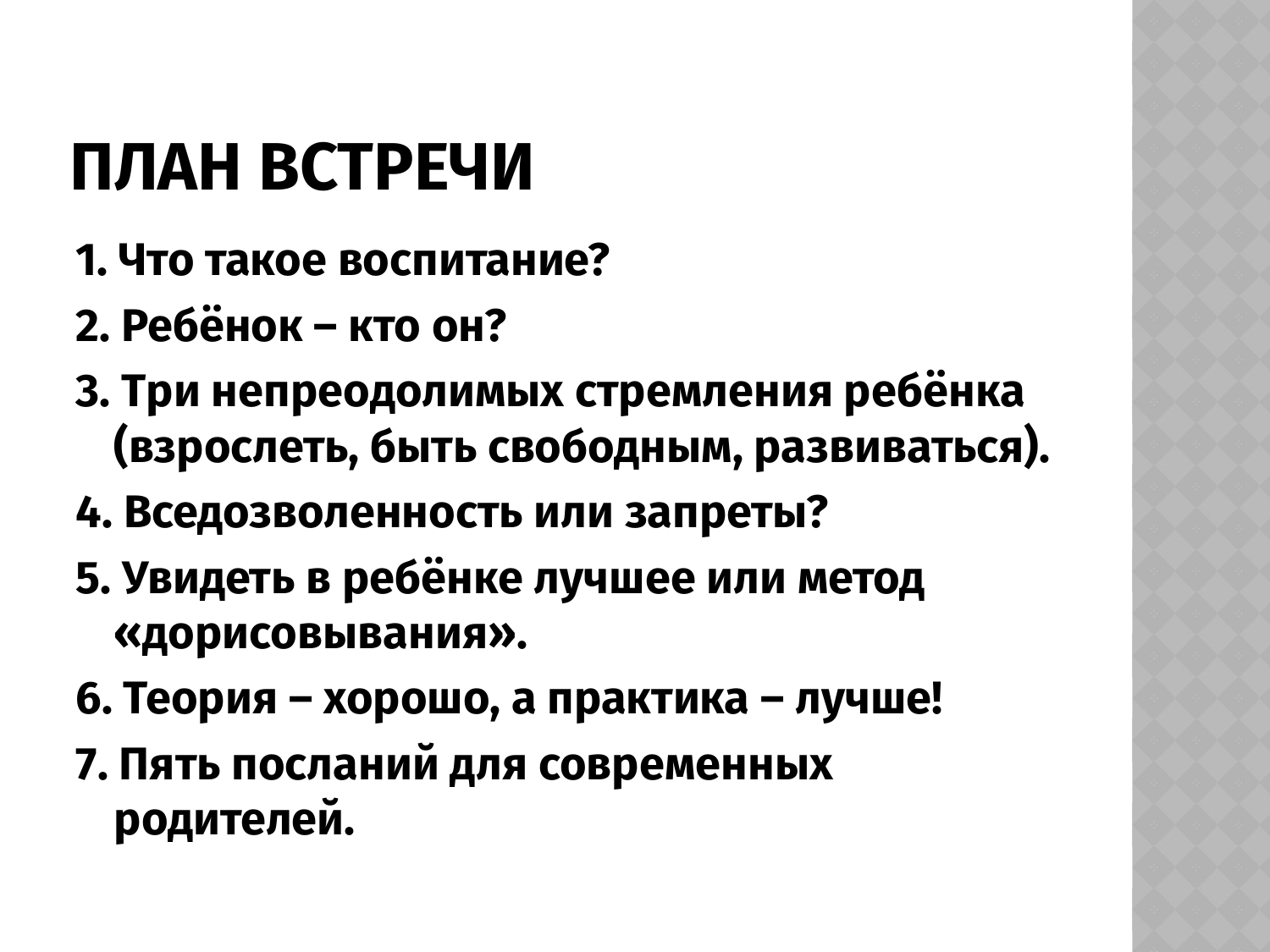

# План встречи
1. Что такое воспитание?
2. Ребёнок – кто он?
3. Три непреодолимых стремления ребёнка (взрослеть, быть свободным, развиваться).
4. Вседозволенность или запреты?
5. Увидеть в ребёнке лучшее или метод «дорисовывания».
6. Теория – хорошо, а практика – лучше!
7. Пять посланий для современных родителей.